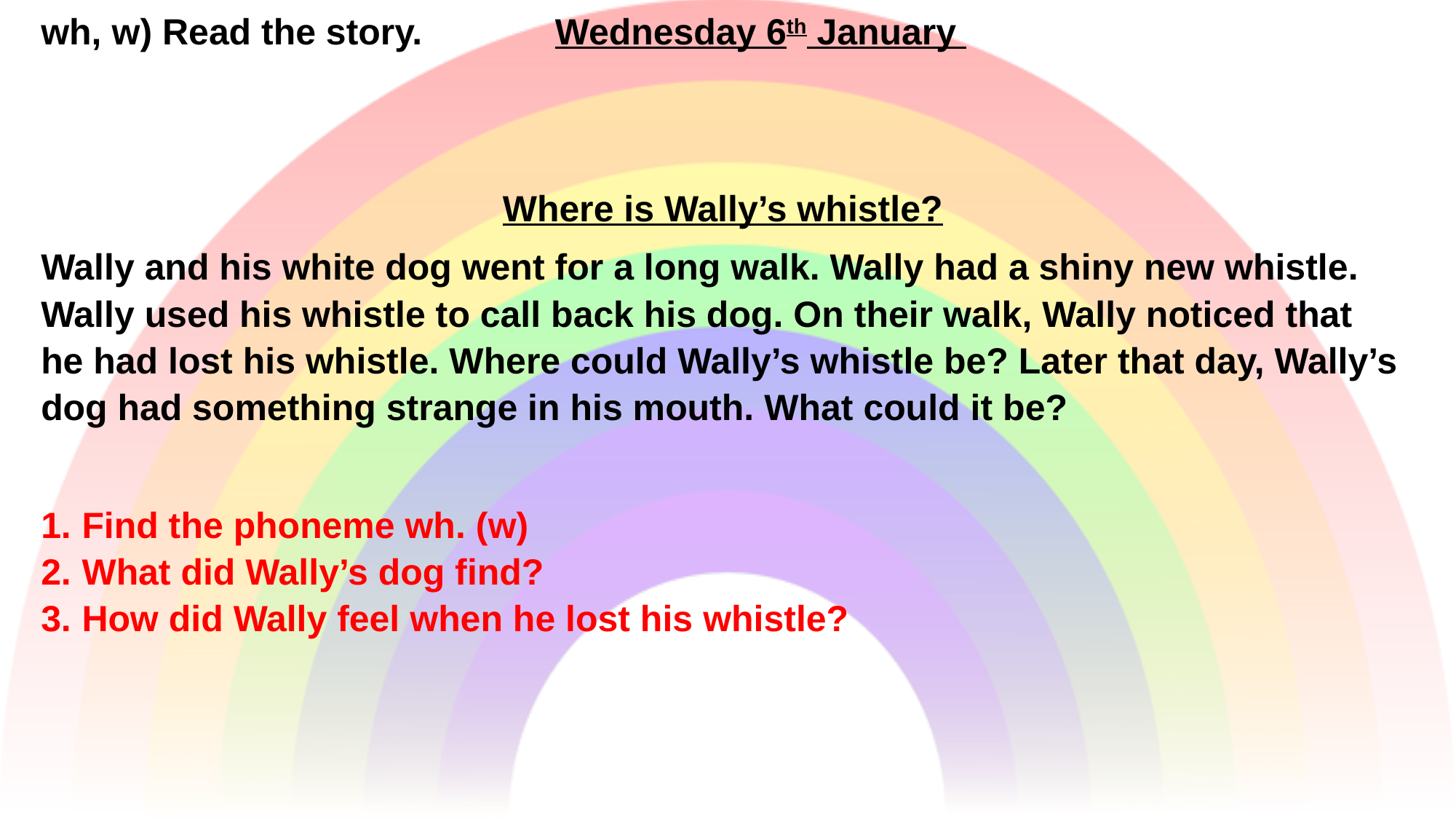

wh, w) Read the story.             Wednesday 6th January

Where is Wally’s whistle?
Wally and his white dog went for a long walk. Wally had a shiny new whistle. Wally used his whistle to call back his dog. On their walk, Wally noticed that he had lost his whistle. Where could Wally’s whistle be? Later that day, Wally’s dog had something strange in his mouth. What could it be?

Find the phoneme wh. (w)
What did Wally’s dog find?
How did Wally feel when he lost his whistle?